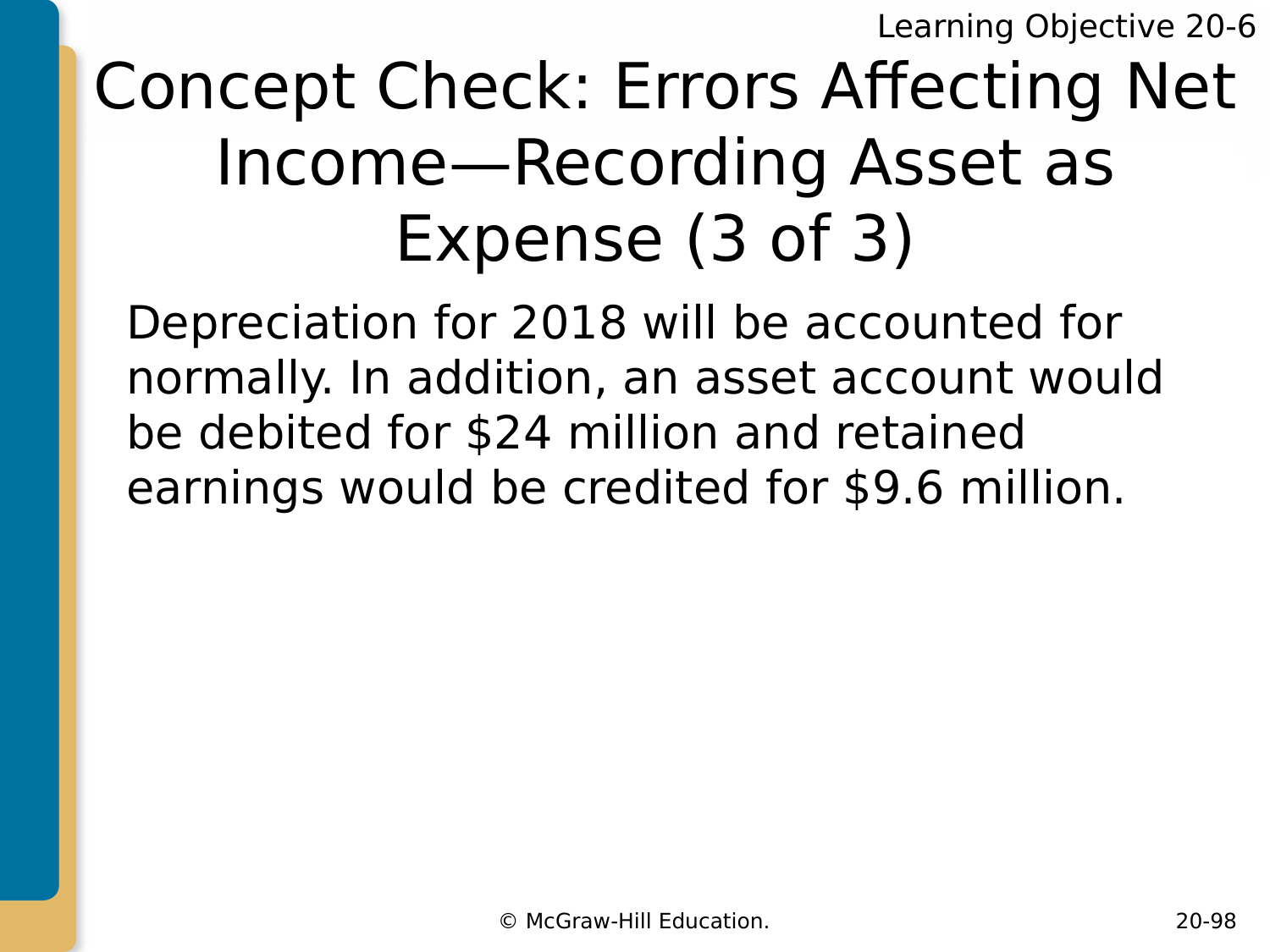

Learning Objective 20-6
# Concept Check: Errors Affecting Net Income—Recording Asset as Expense (3 of 3)
Depreciation for 2018 will be accounted for normally. In addition, an asset account would be debited for $24 million and retained earnings would be credited for $9.6 million.